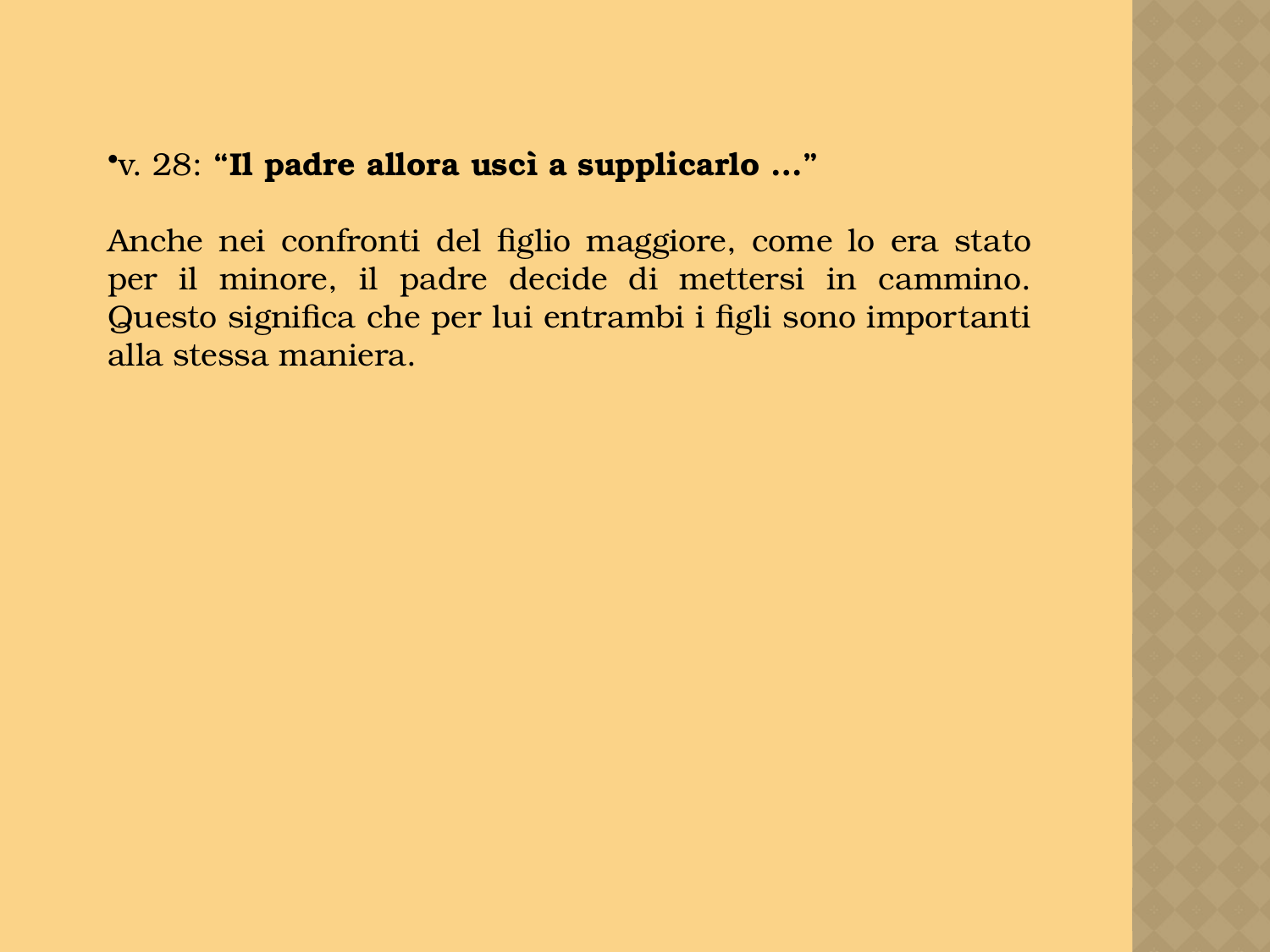

v. 28: “Il padre allora uscì a supplicarlo …”

Anche nei confronti del figlio maggiore, come lo era stato per il minore, il padre decide di mettersi in cammino. Questo significa che per lui entrambi i figli sono importanti alla stessa maniera.